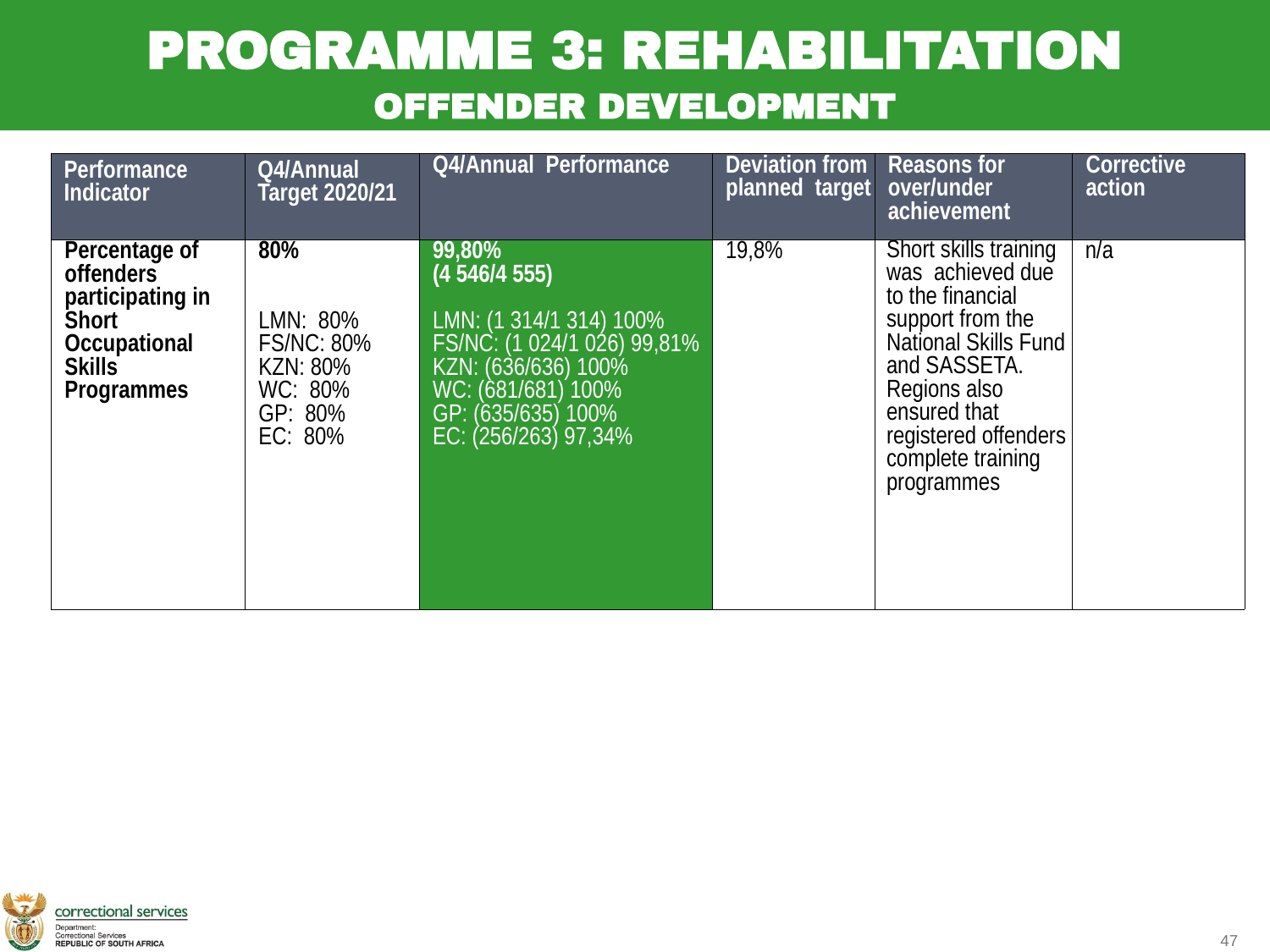

PROGRAMME 3: REHABILITATION
OFFENDER DEVELOPMENT
| Performance Indicator | Q4/Annual Target 2020/21 | Q4/Annual Performance | Deviation from planned target | Reasons for over/under achievement | Corrective action |
| --- | --- | --- | --- | --- | --- |
| Percentage of offenders participating in Short Occupational Skills Programmes | 80% LMN: 80% FS/NC: 80% KZN: 80% WC: 80% GP: 80% EC: 80% | 99,80% (4 546/4 555)   LMN: (1 314/1 314) 100% FS/NC: (1 024/1 026) 99,81% KZN: (636/636) 100% WC: (681/681) 100% GP: (635/635) 100% EC: (256/263) 97,34% | 19,8% | Short skills training was achieved due to the financial support from the National Skills Fund and SASSETA. Regions also ensured that registered offenders complete training programmes | n/a |